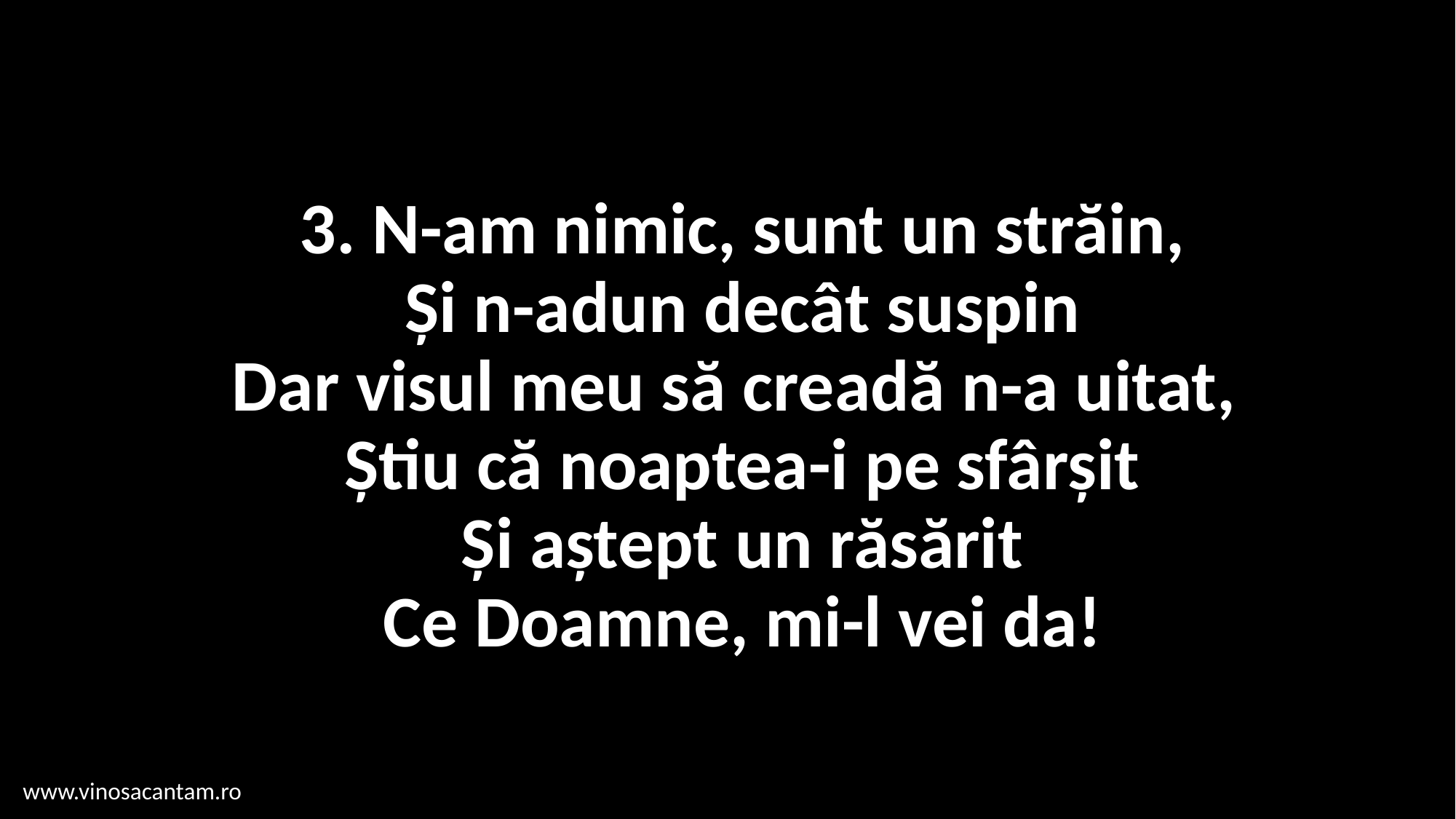

# 3. N-am nimic, sunt un străin, Și n-adun decât suspin Dar visul meu să creadă n-a uitat, Știu că noaptea-i pe sfârșit Și aștept un răsărit Ce Doamne, mi-l vei da!
www.vinosacantam.ro